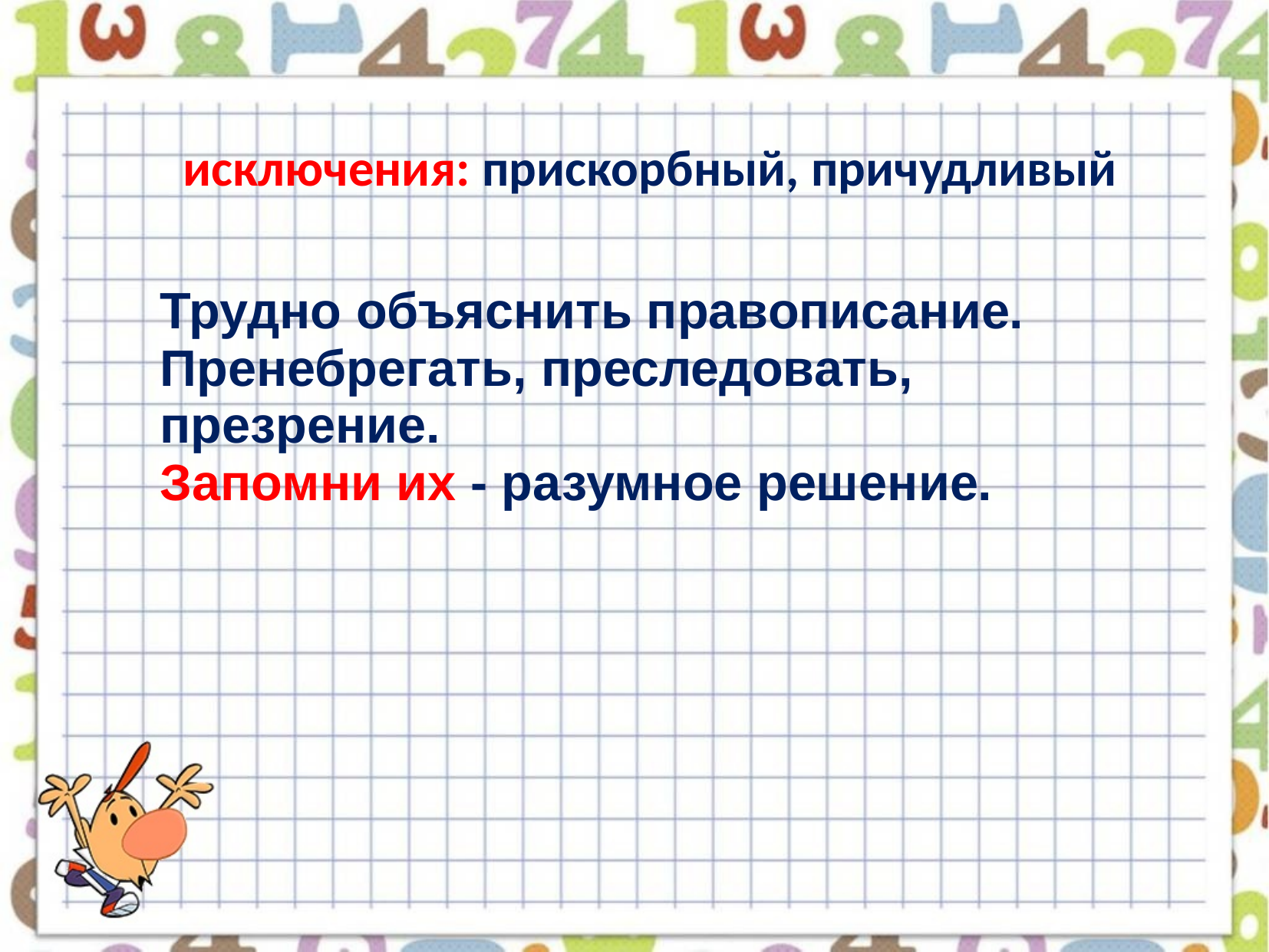

исключения: прискорбный, причудливый
Трудно объяснить правописание.
Пренебрегать, преследовать, презрение.
Запомни их - разумное решение.